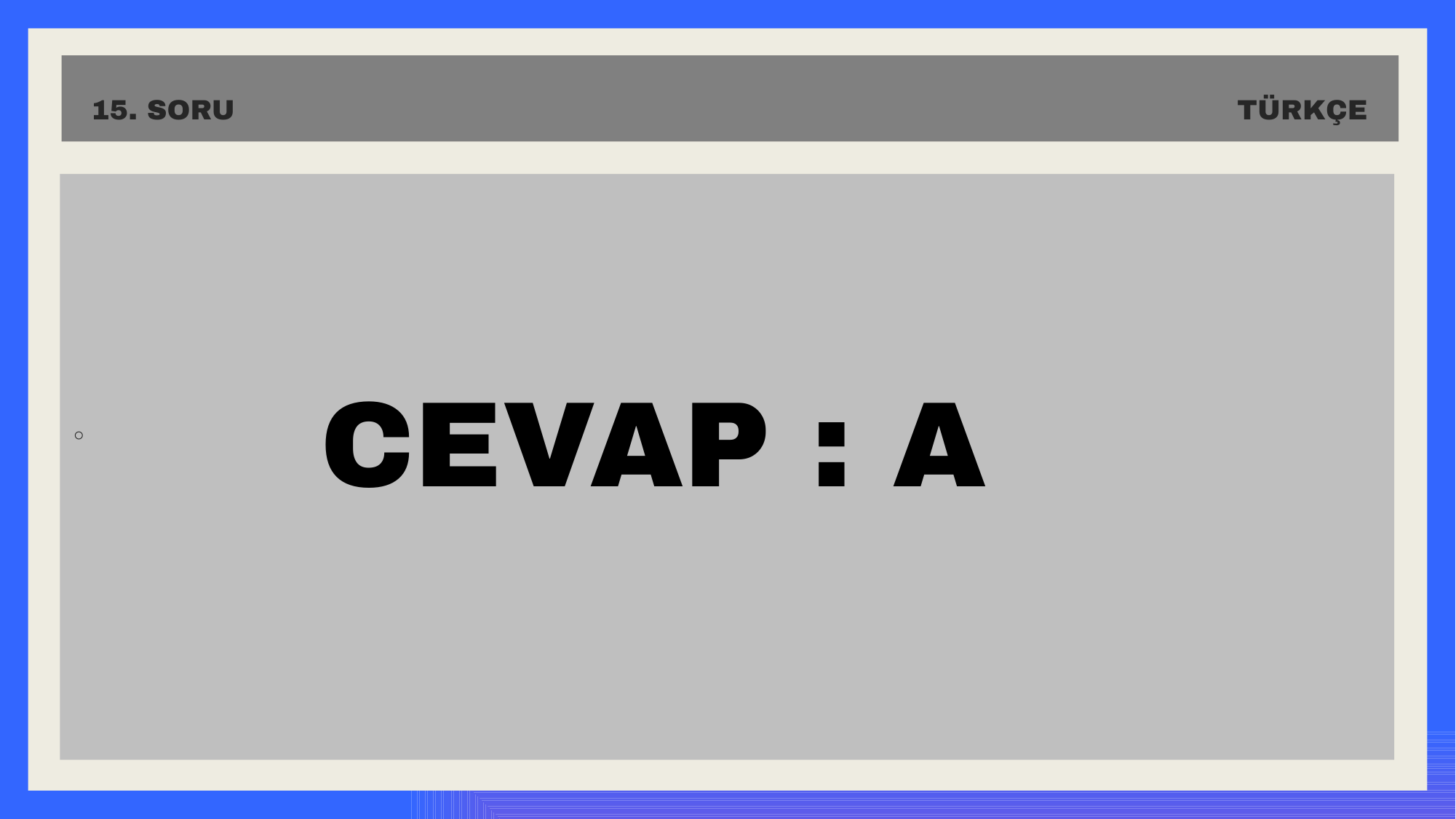

# 15. SORU                                                                                                            TÜRKÇE

                         CEVAP : A